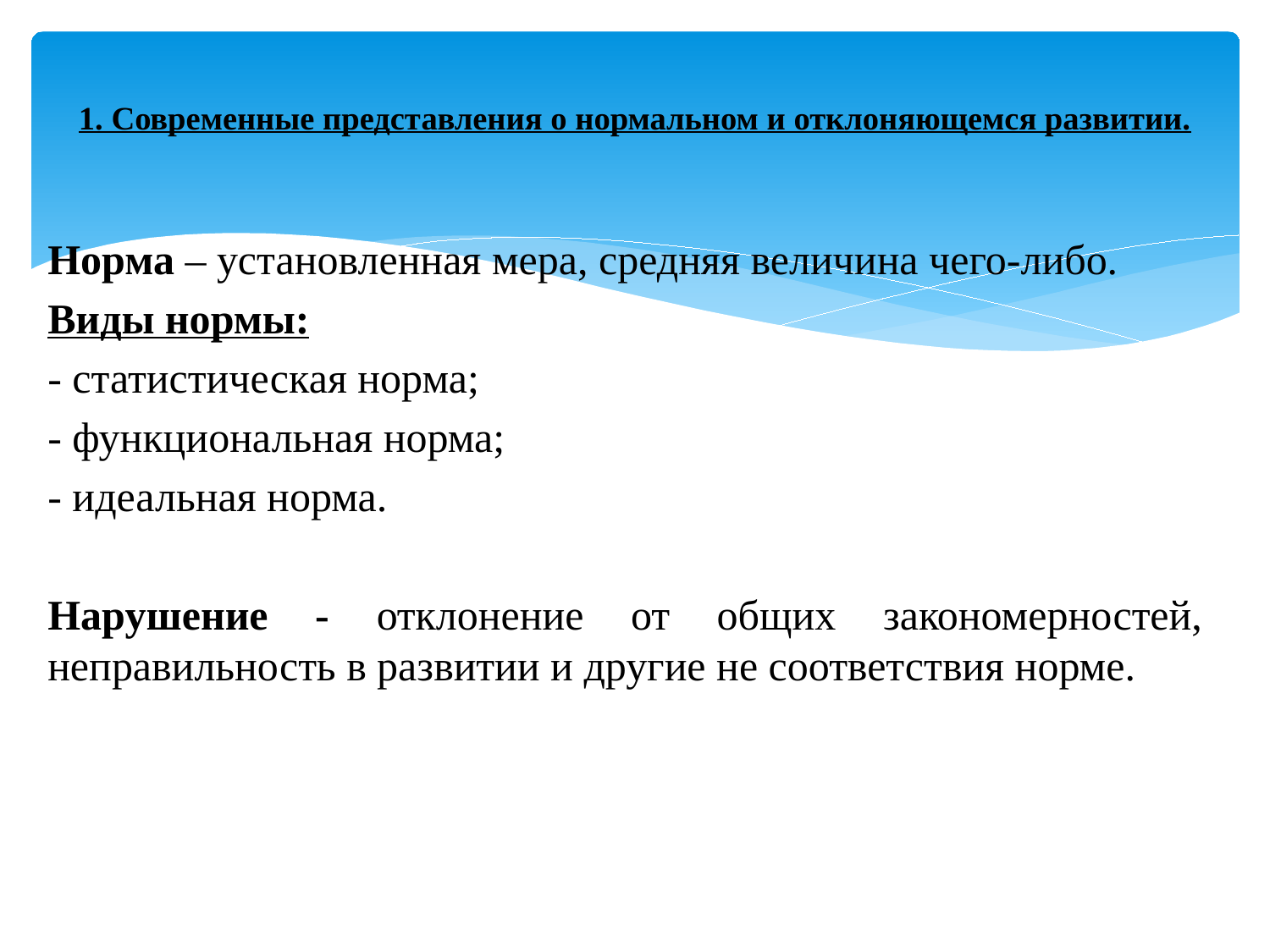

# 1. Современные представления о нормальном и отклоняющемся развитии.
Норма – установленная мера, средняя величина чего-либо.
Виды нормы:
- статистическая норма;
- функциональная норма;
- идеальная норма.

Нарушение - отклонение от общих закономерностей, неправильность в развитии и другие не соответствия норме.